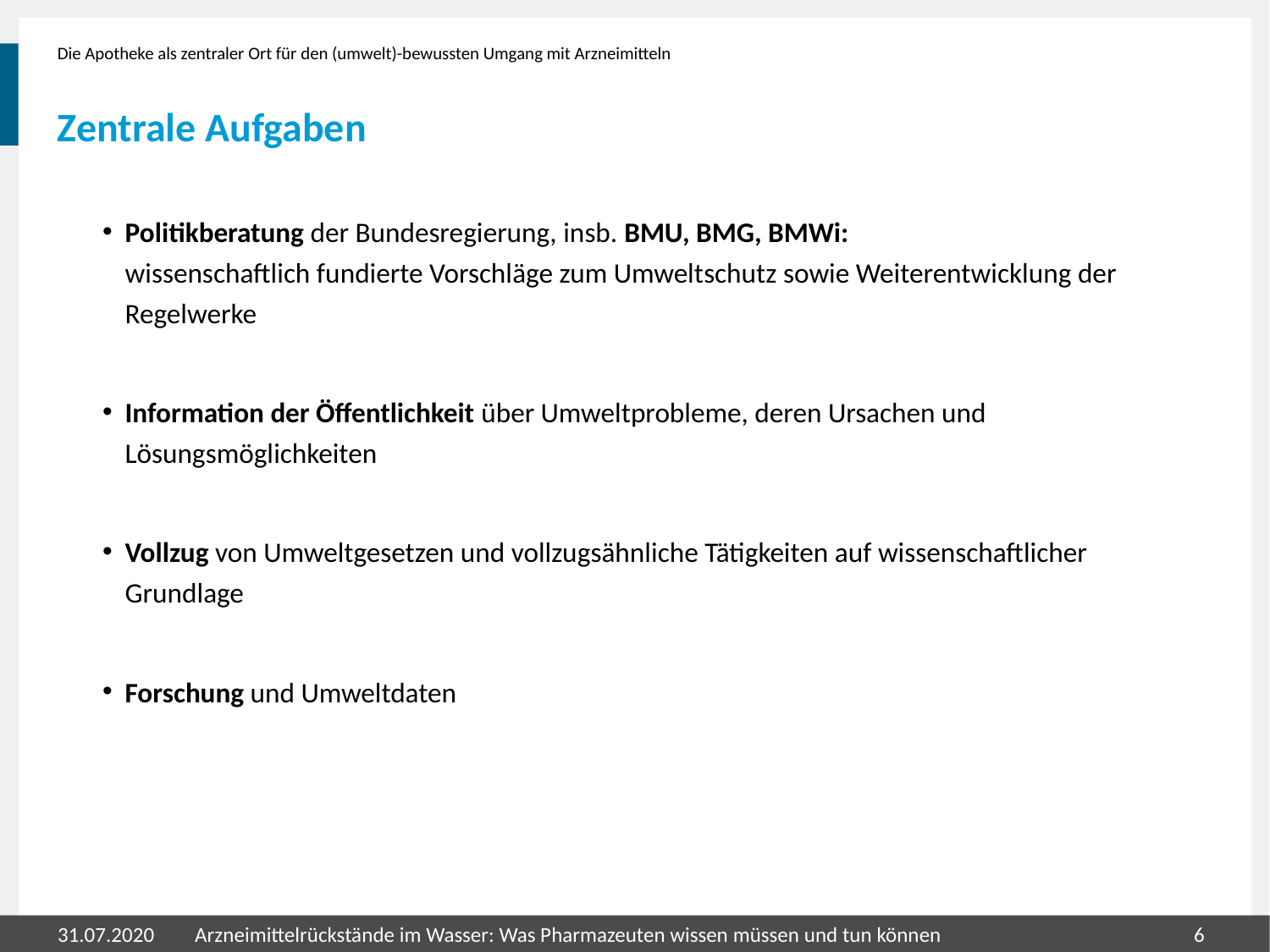

Die Apotheke als zentraler Ort für den (umwelt)-bewussten Umgang mit Arzneimitteln

# Zentrale Aufgaben
Politikberatung der Bundesregierung, insb. BMU, BMG, BMWi:
wissenschaftlich fundierte Vorschläge zum Umweltschutz sowie Weiterentwicklung der Regelwerke

Information der Öffentlichkeit über Umweltprobleme, deren Ursachen und Lösungsmöglichkeiten

Vollzug von Umweltgesetzen und vollzugsähnliche Tätigkeiten auf wissenschaftlicher Grundlage

Forschung und Umweltdaten

31.07.2020
Arzneimittelrückstände im Wasser: Was Pharmazeuten wissen müssen und tun können
6